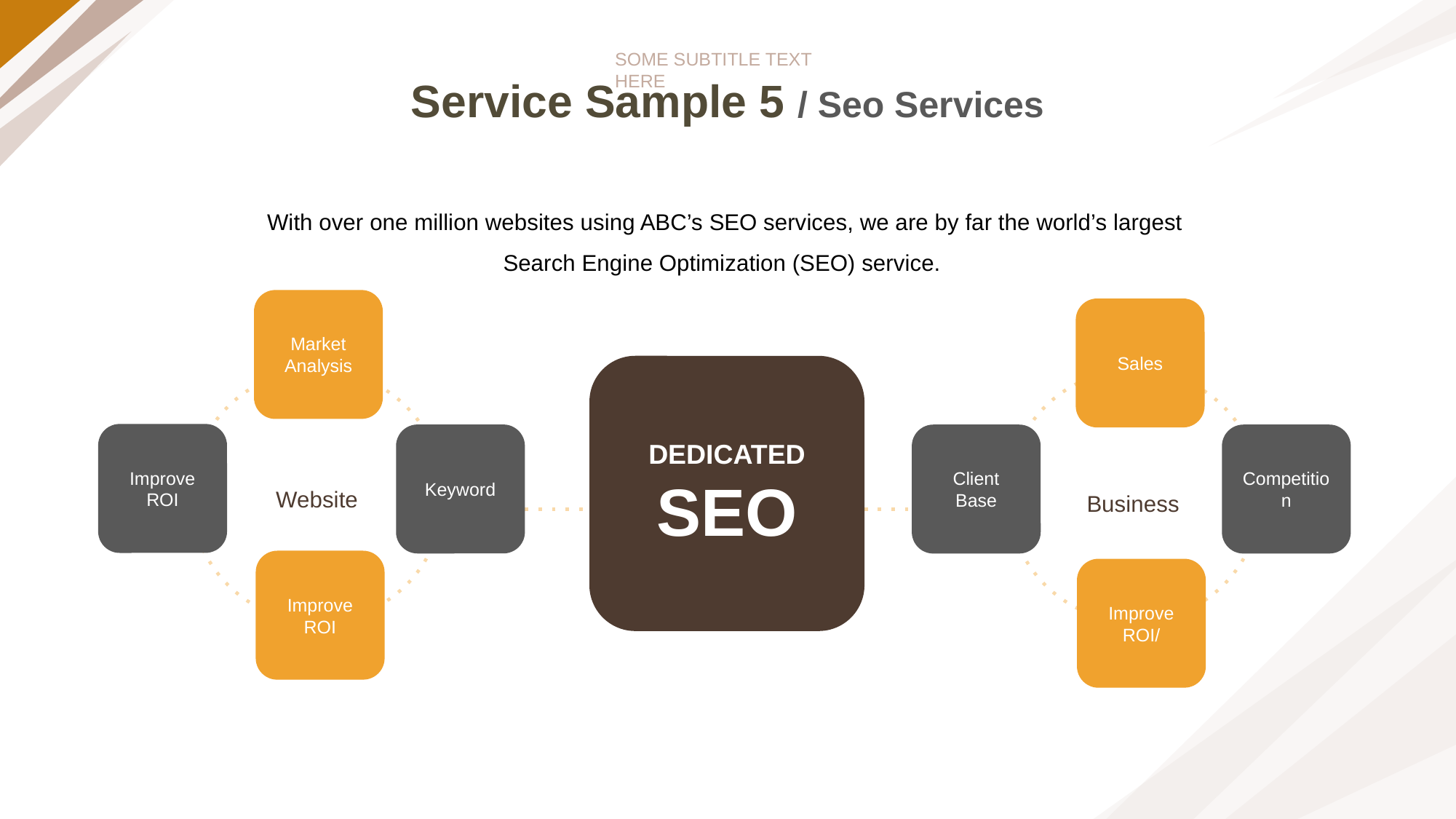

SOME SUBTITLE TEXT HERE
# Service Sample 5 / Seo Services
With over one million websites using ABC’s SEO services, we are by far the world’s largest Search Engine Optimization (SEO) service.
Market Analysis
Sales
DEDICATED
SEO

Improve ROI
Keyword
Client Base
Competition
Website
Business
Improve ROI
Improve ROI/